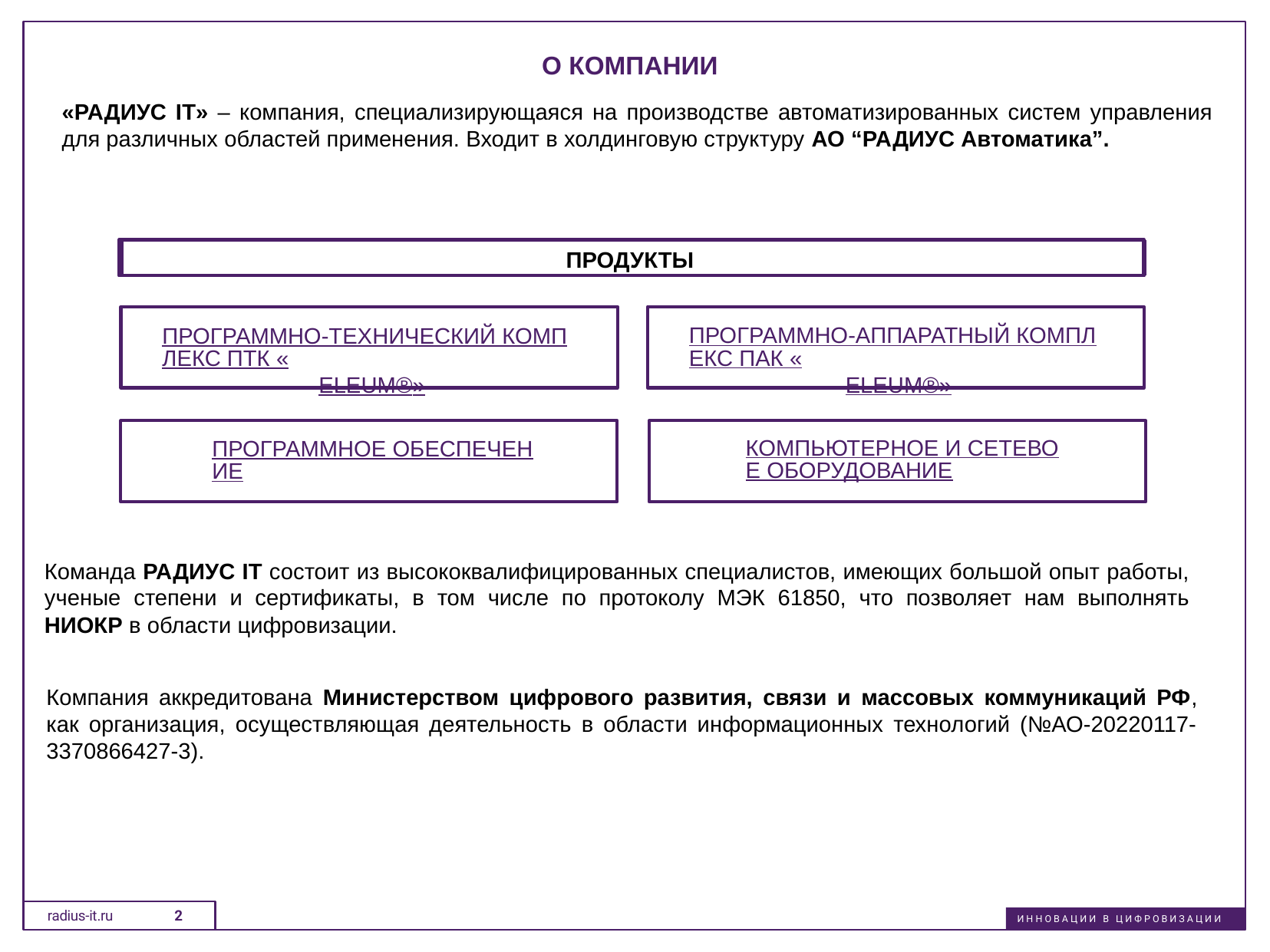

# О КОМПАНИИ
«РАДИУС IT» – компания, специализирующаяся на производстве автоматизированных систем управления для различных областей применения. Входит в холдинговую структуру АО “РАДИУС Автоматика”.

ПРОДУКТЫ

ПРОГРАММНО-АППАРАТНЫЙ КОМПЛЕКС ПАК «ELEUM®»
ПРОГРАММНО-ТЕХНИЧЕСКИЙ КОМПЛЕКС ПТК «ELEUM®»

КОМПЬЮТЕРНОЕ И СЕТЕВОЕ ОБОРУДОВАНИЕ
ПРОГРАММНОЕ ОБЕСПЕЧЕНИЕ
Команда РАДИУС IT состоит из высококвалифицированных специалистов, имеющих большой опыт работы, ученые степени и сертификаты, в том числе по протоколу МЭК 61850, что позволяет нам выполнять НИОКР в области цифровизации.
Компания аккредитована Министерством цифрового развития, связи и массовых коммуникаций РФ, как организация, осуществляющая деятельность в области информационных технологий (№АО-20220117-3370866427-3).
radius-it.ru
2
И Н Н О В А Ц И И   В   Ц И Ф Р О В И З А Ц И И